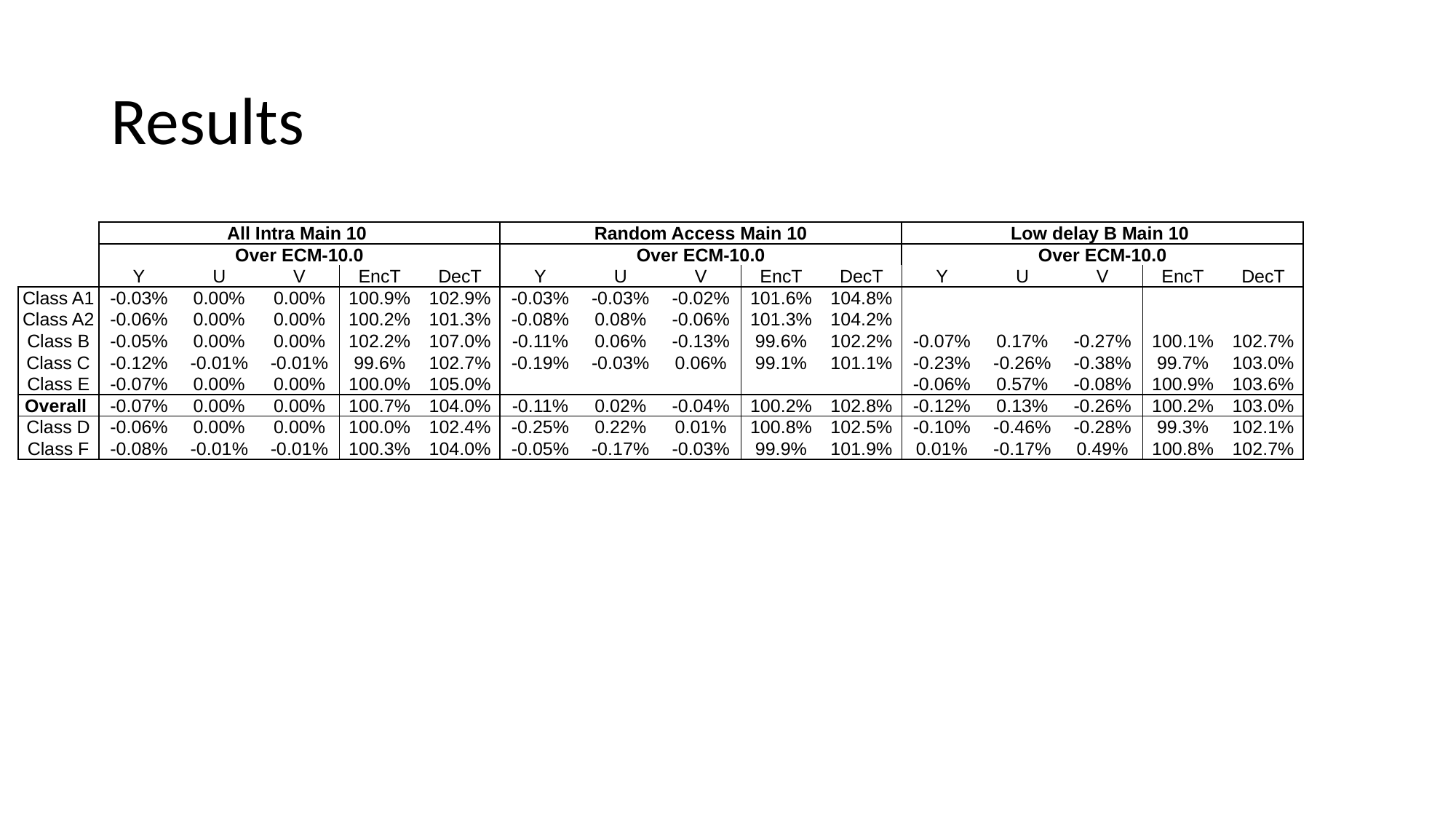

# Results
| Low delay B Main 10 |  |  |  |  |
| --- | --- | --- | --- | --- |
| Over ECM-10.0 |  |  |  |  |
| Y | U | V | EncT | DecT |
|  |  |  |  |  |
|  |  |  |  |  |
| -0.07% | 0.17% | -0.27% | 100.1% | 102.7% |
| -0.23% | -0.26% | -0.38% | 99.7% | 103.0% |
| -0.06% | 0.57% | -0.08% | 100.9% | 103.6% |
| -0.12% | 0.13% | -0.26% | 100.2% | 103.0% |
| -0.10% | -0.46% | -0.28% | 99.3% | 102.1% |
| 0.01% | -0.17% | 0.49% | 100.8% | 102.7% |
| Random Access Main 10 |  |  |  |  |
| --- | --- | --- | --- | --- |
| Over ECM-10.0 |  |  |  |  |
| Y | U | V | EncT | DecT |
| -0.03% | -0.03% | -0.02% | 101.6% | 104.8% |
| -0.08% | 0.08% | -0.06% | 101.3% | 104.2% |
| -0.11% | 0.06% | -0.13% | 99.6% | 102.2% |
| -0.19% | -0.03% | 0.06% | 99.1% | 101.1% |
|  |  |  |  |  |
| -0.11% | 0.02% | -0.04% | 100.2% | 102.8% |
| -0.25% | 0.22% | 0.01% | 100.8% | 102.5% |
| -0.05% | -0.17% | -0.03% | 99.9% | 101.9% |
|  | All Intra Main 10 |  |  |  |  |
| --- | --- | --- | --- | --- | --- |
|  | Over ECM-10.0 |  |  |  |  |
|  | Y | U | V | EncT | DecT |
| Class A1 | -0.03% | 0.00% | 0.00% | 100.9% | 102.9% |
| Class A2 | -0.06% | 0.00% | 0.00% | 100.2% | 101.3% |
| Class B | -0.05% | 0.00% | 0.00% | 102.2% | 107.0% |
| Class C | -0.12% | -0.01% | -0.01% | 99.6% | 102.7% |
| Class E | -0.07% | 0.00% | 0.00% | 100.0% | 105.0% |
| Overall | -0.07% | 0.00% | 0.00% | 100.7% | 104.0% |
| Class D | -0.06% | 0.00% | 0.00% | 100.0% | 102.4% |
| Class F | -0.08% | -0.01% | -0.01% | 100.3% | 104.0% |